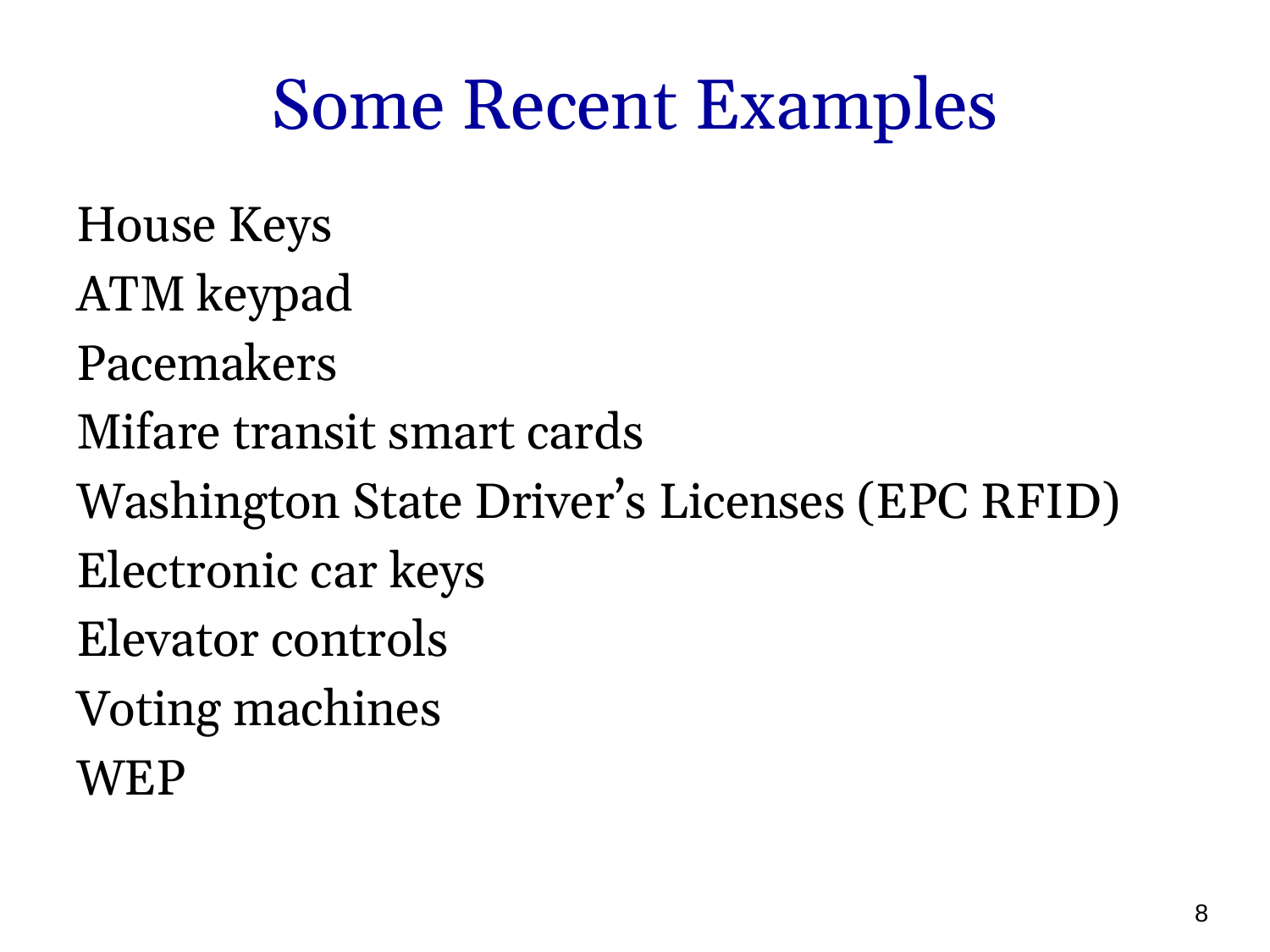

# Some Recent Examples
House Keys
ATM keypad
Pacemakers
Mifare transit smart cards
Washington State Driver’s Licenses (EPC RFID)
Electronic car keys
Elevator controls
Voting machines
WEP
8